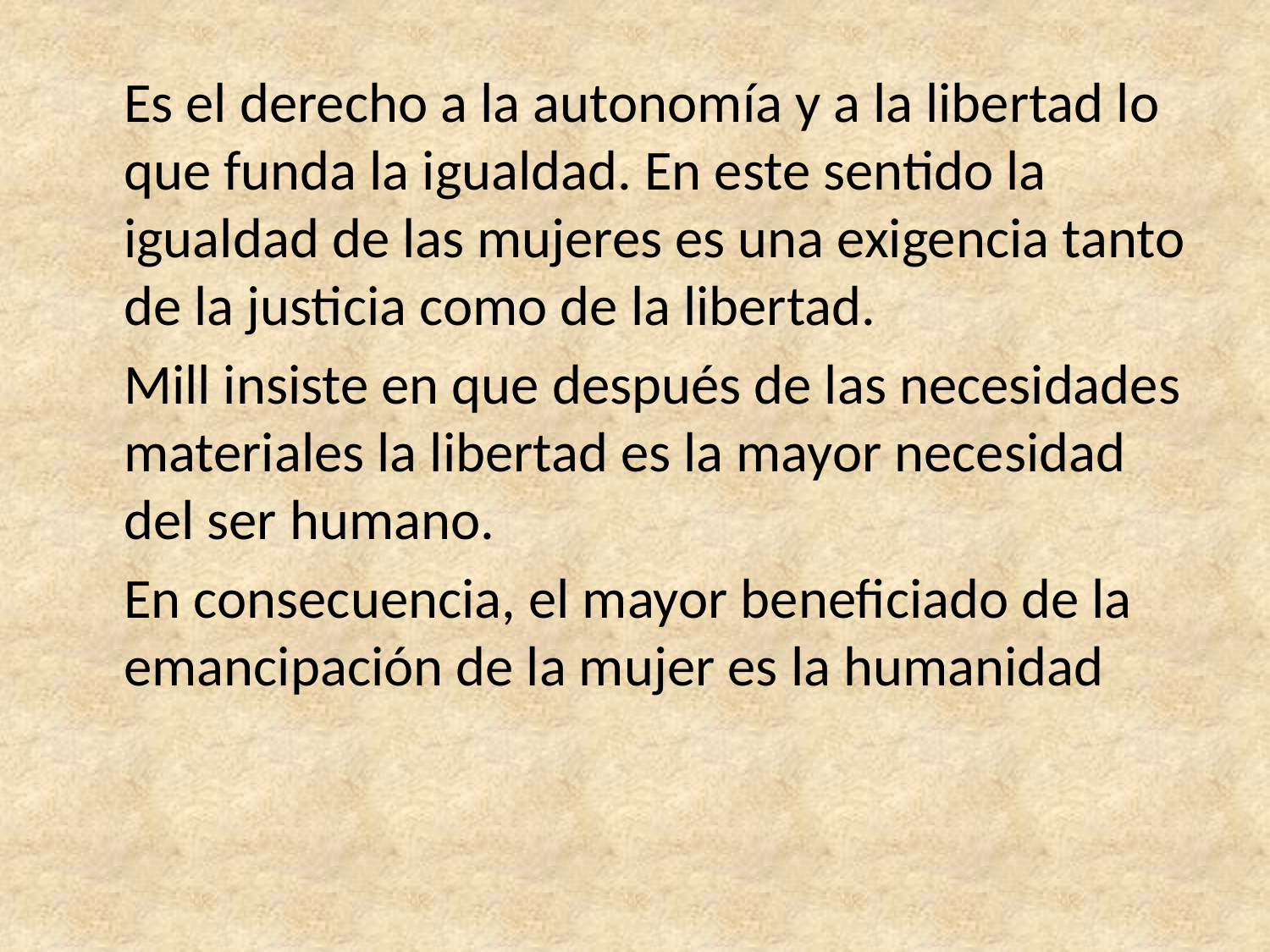

Es el derecho a la autonomía y a la libertad lo que funda la igualdad. En este sentido la igualdad de las mujeres es una exigencia tanto de la justicia como de la libertad.
	Mill insiste en que después de las necesidades materiales la libertad es la mayor necesidad del ser humano.
	En consecuencia, el mayor beneficiado de la emancipación de la mujer es la humanidad